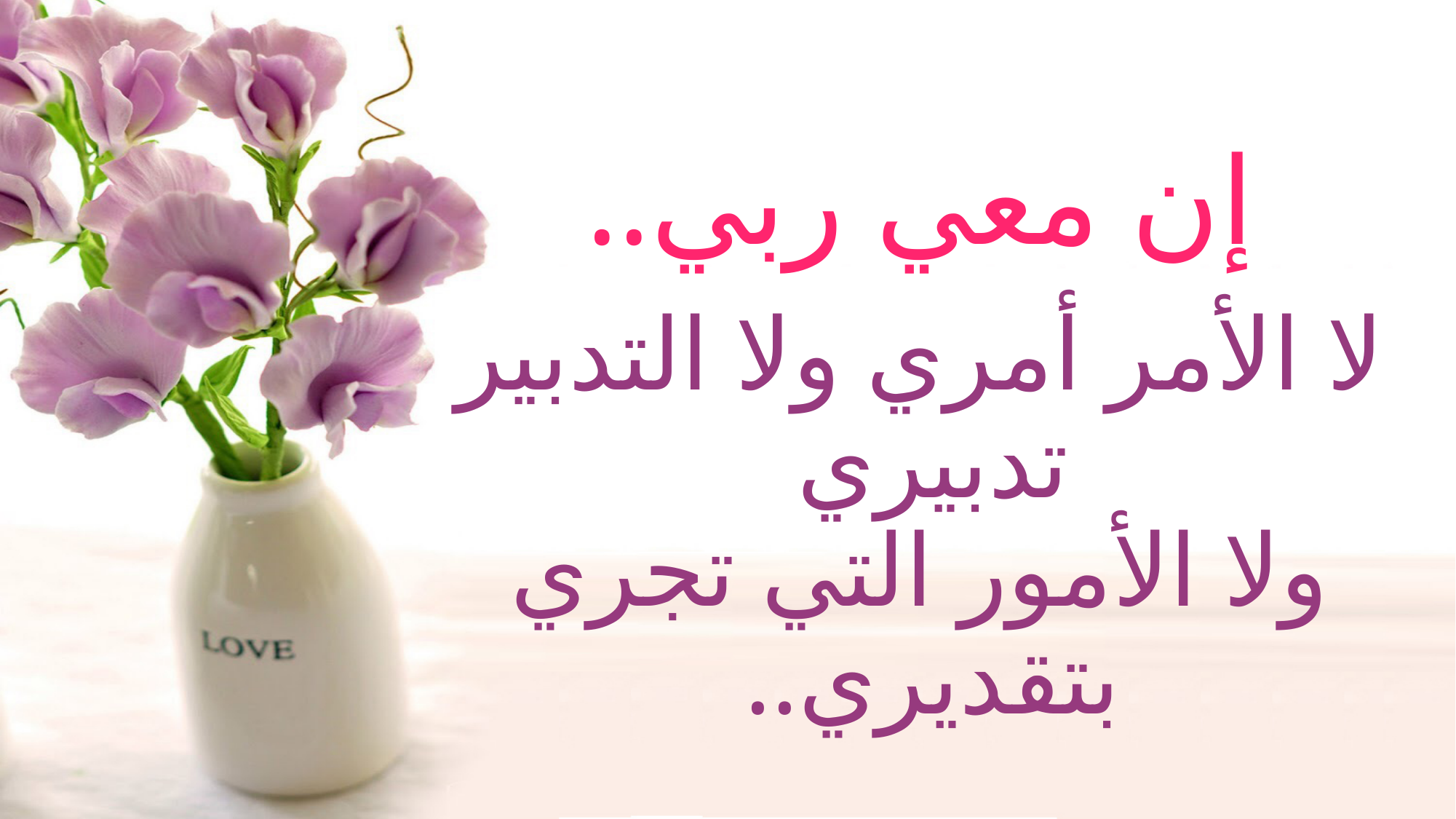

# إن معي ربي.. لا الأمر أمري ولا التدبير تدبيري  ولا الأمور التي تجري بتقديري..